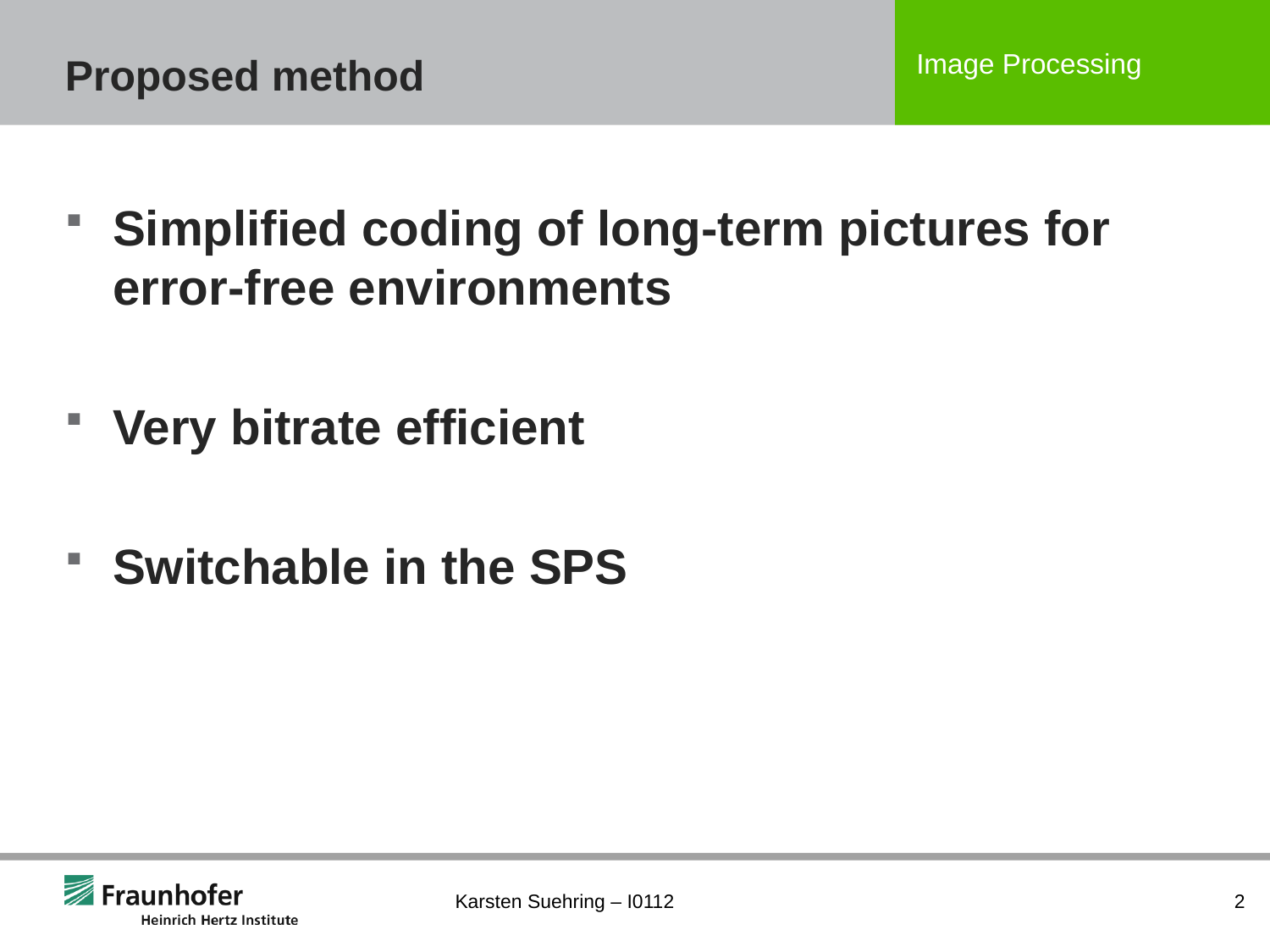

# Proposed method
Simplified coding of long-term pictures for error-free environments

Very bitrate efficient

Switchable in the SPS
Karsten Suehring – I0112
2